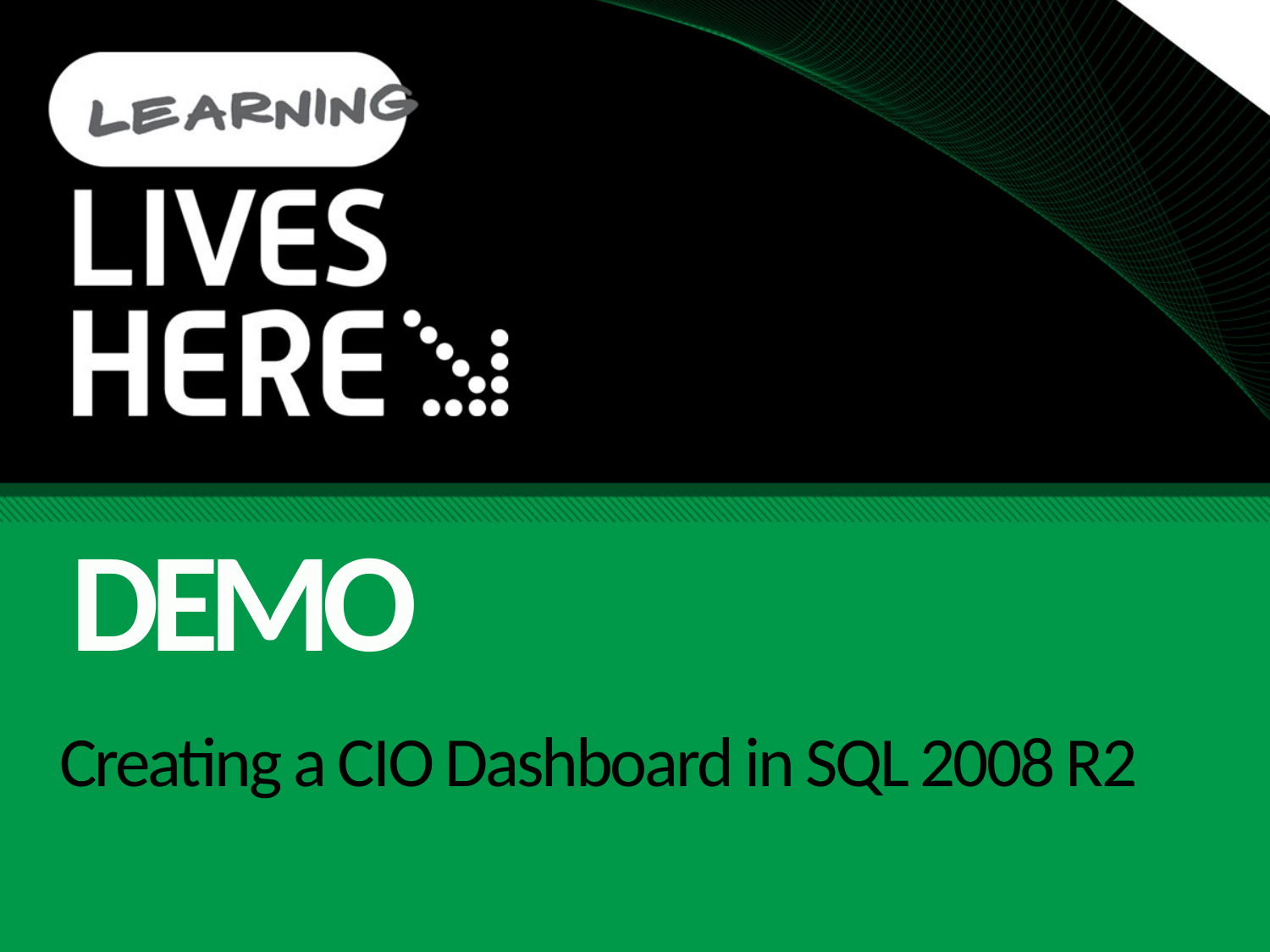

DEMO
# Creating a CIO Dashboard in SQL 2008 R2